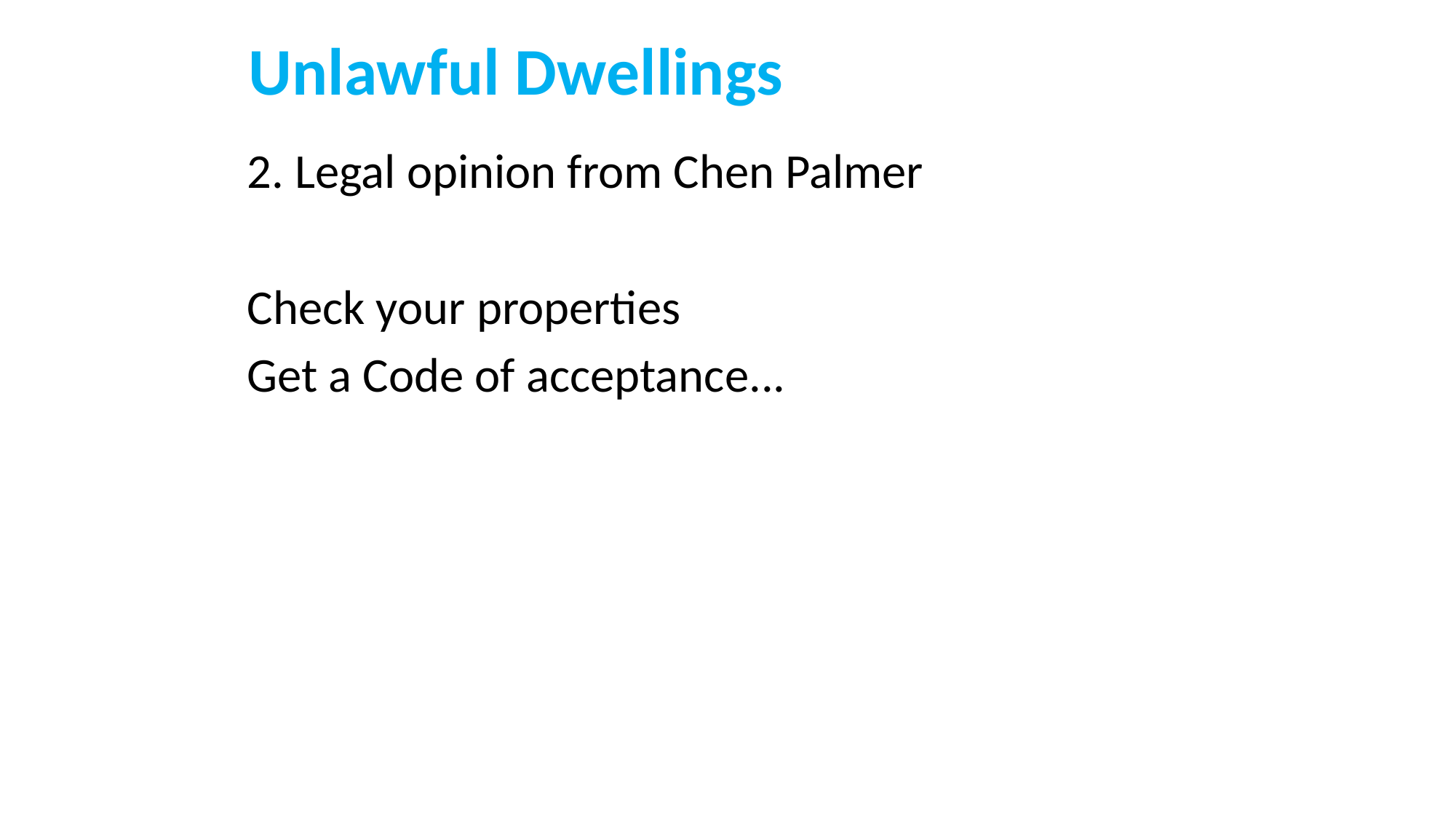

# Unlawful Dwellings
2. Legal opinion from Chen Palmer

Check your properties
Get a Code of acceptance...